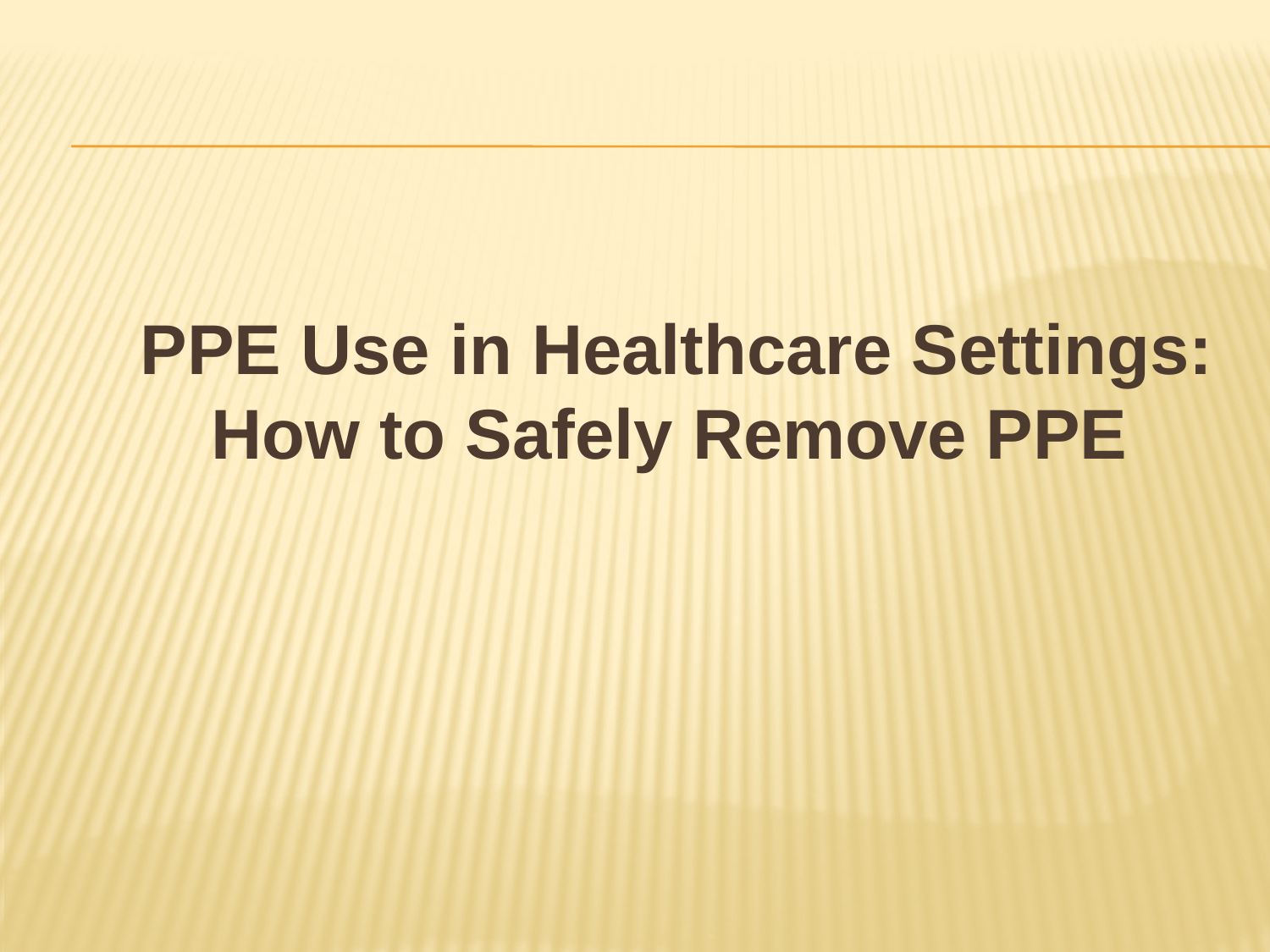

#

    PPE Use in Healthcare Settings:
How to Safely Remove PPE